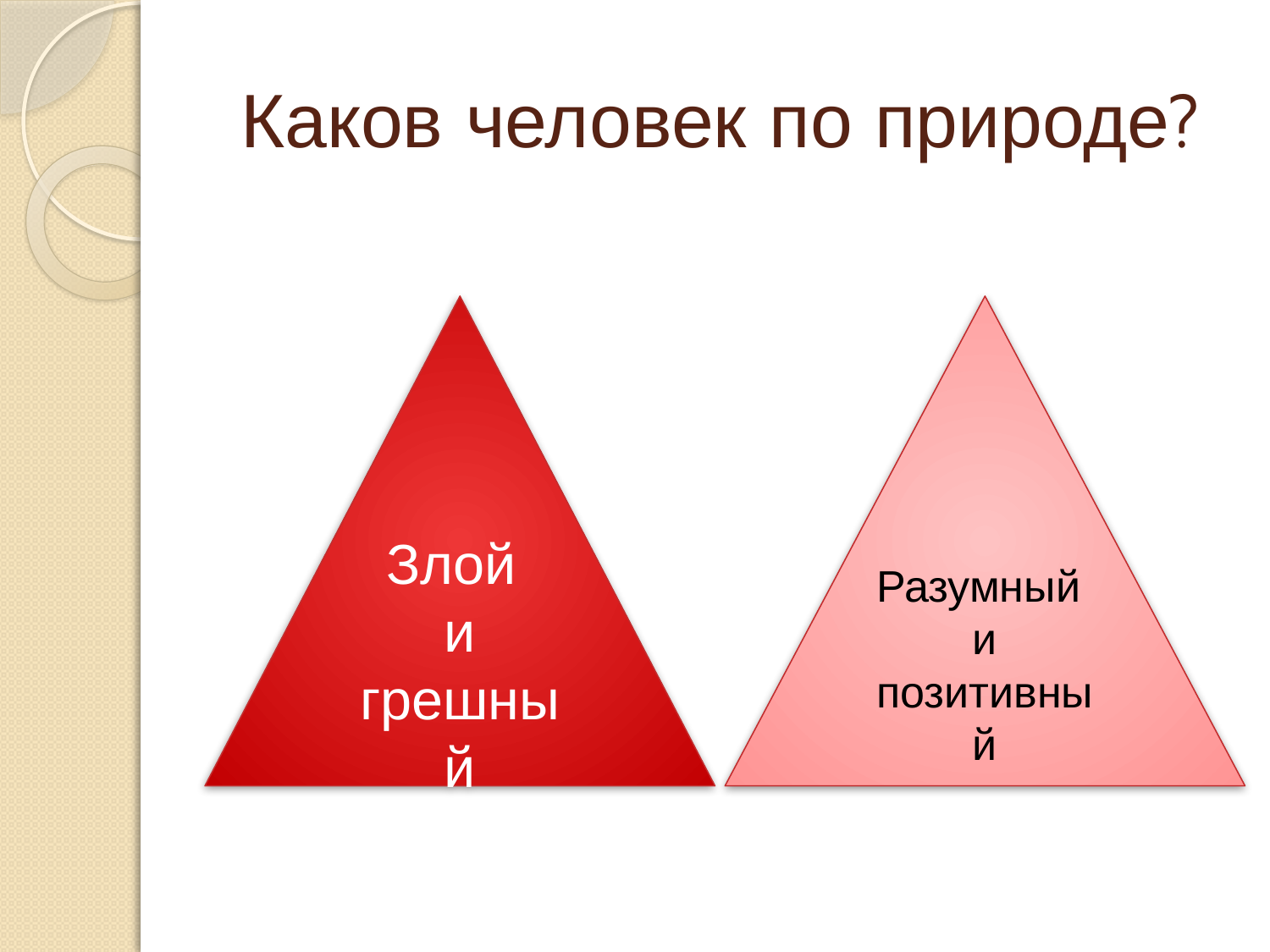

# Каков человек по природе?

Злой
и грешный
Разумный
и позитивный